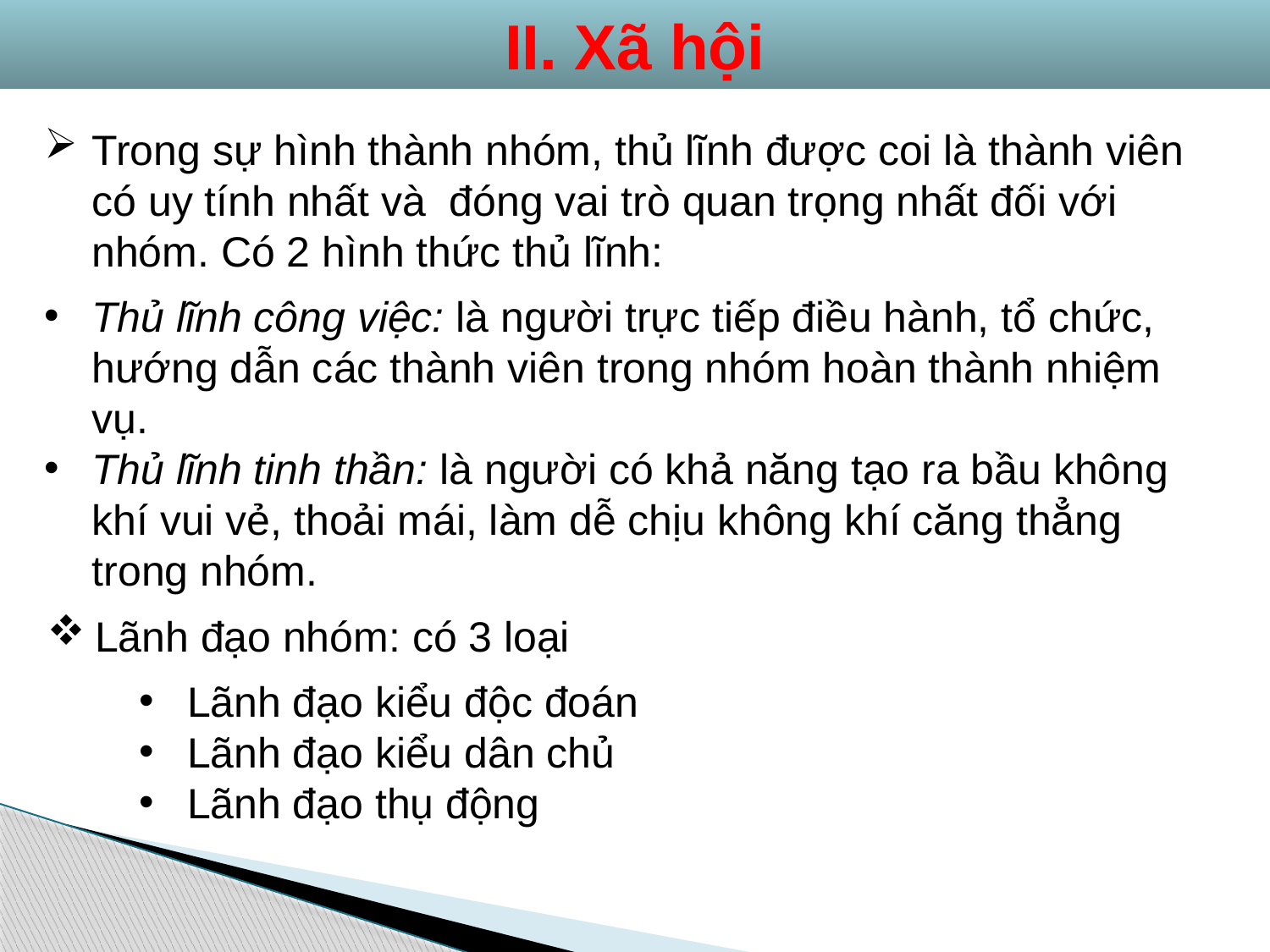

II. Xã hội
Trong sự hình thành nhóm, thủ lĩnh được coi là thành viên có uy tính nhất và  đóng vai trò quan trọng nhất đối với nhóm. Có 2 hình thức thủ lĩnh:
Thủ lĩnh công việc: là người trực tiếp điều hành, tổ chức, hướng dẫn các thành viên trong nhóm hoàn thành nhiệm vụ.
Thủ lĩnh tinh thần: là người có khả năng tạo ra bầu không khí vui vẻ, thoải mái, làm dễ chịu không khí căng thẳng trong nhóm.
Lãnh đạo nhóm: có 3 loại
Lãnh đạo kiểu độc đoán
Lãnh đạo kiểu dân chủ
Lãnh đạo thụ động